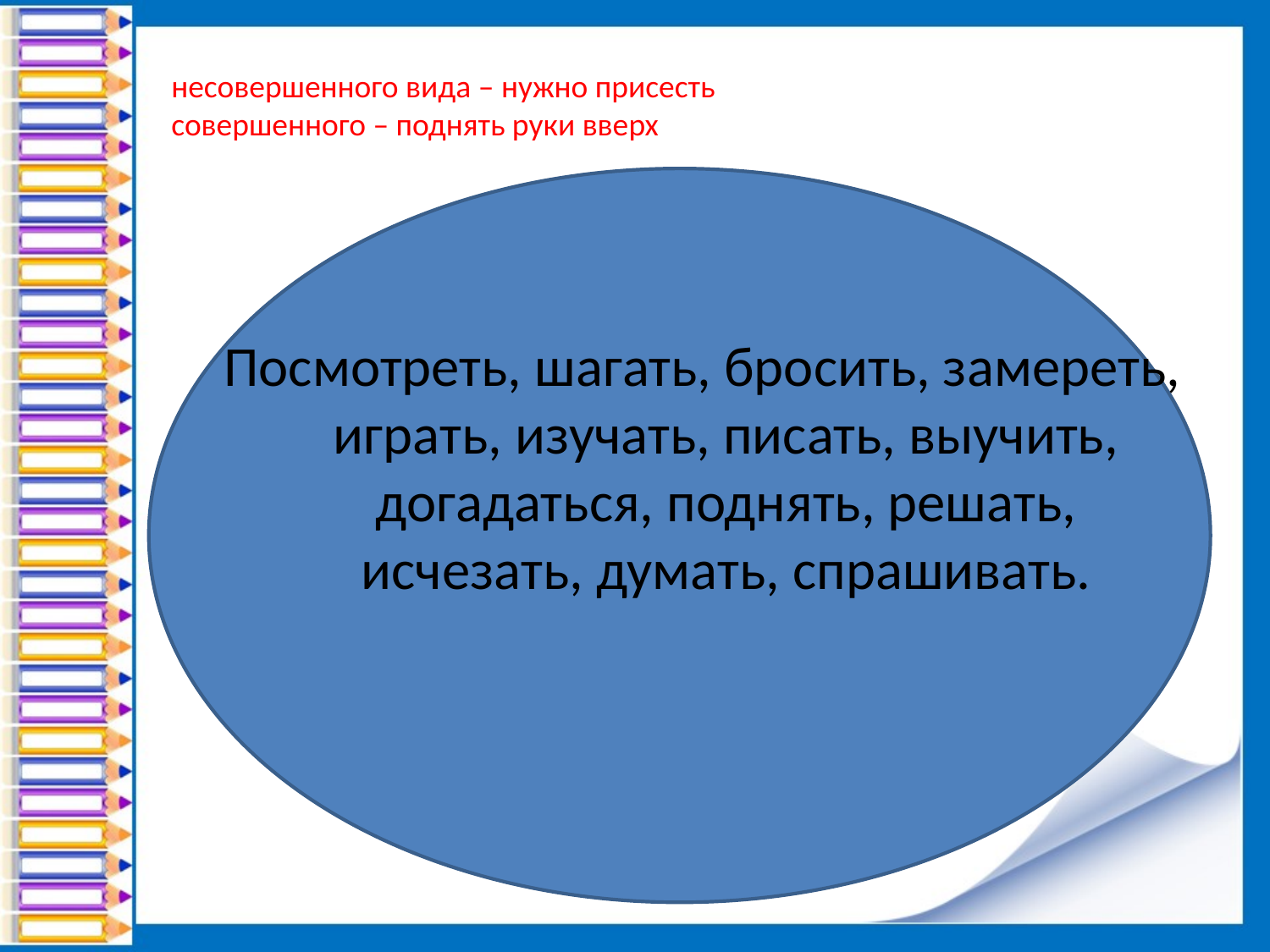

несовершенного вида – нужно присесть
совершенного – поднять руки вверх

Посмотреть, шагать, бросить, замереть, играть, изучать, писать, выучить, догадаться, поднять, решать, исчезать, думать, спрашивать.